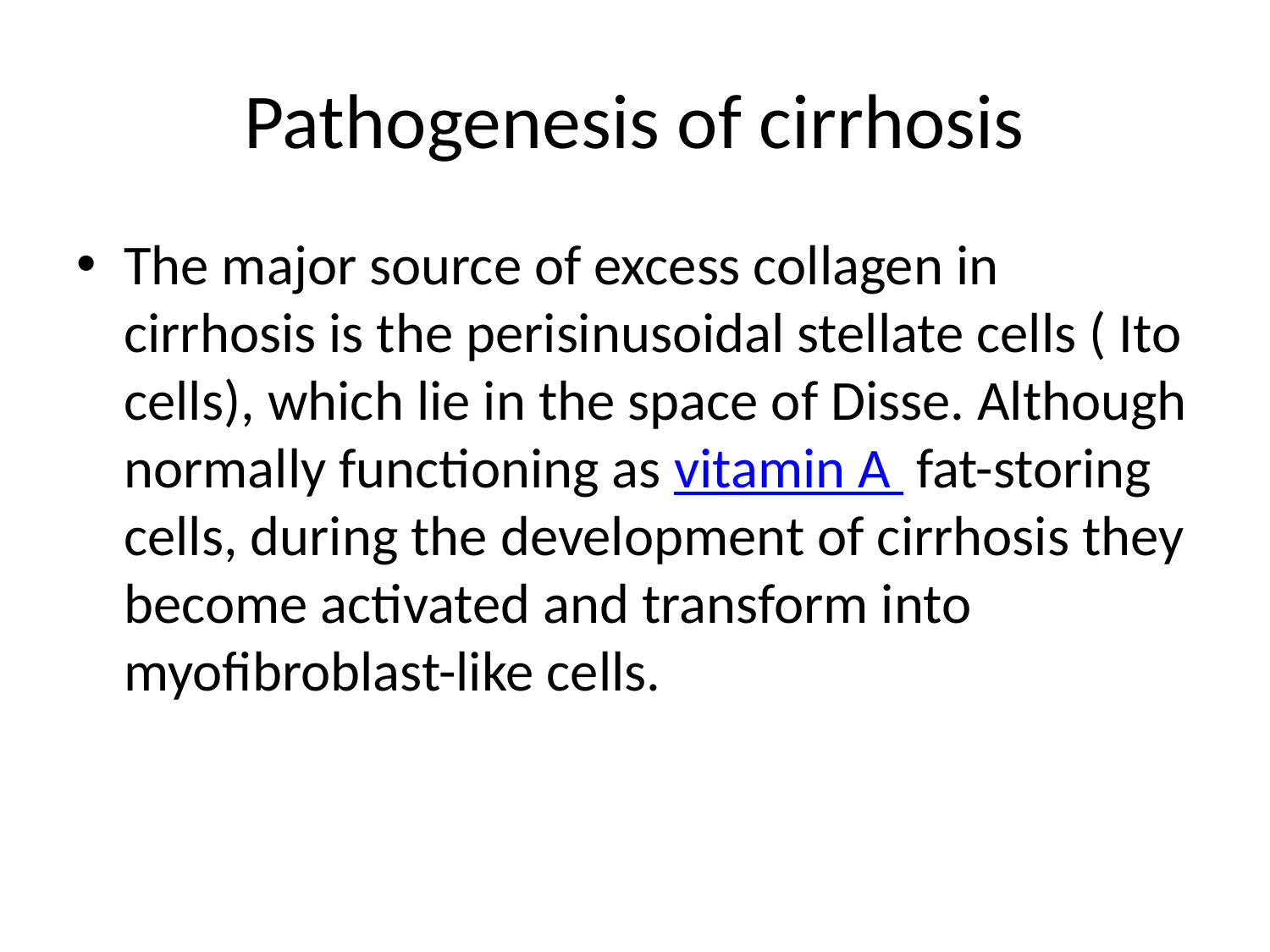

# Pathogenesis of cirrhosis
The major source of excess collagen in cirrhosis is the perisinusoidal stellate cells ( Ito cells), which lie in the space of Disse. Although normally functioning as vitamin A  fat-storing cells, during the development of cirrhosis they become activated and transform into myofibroblast-like cells.